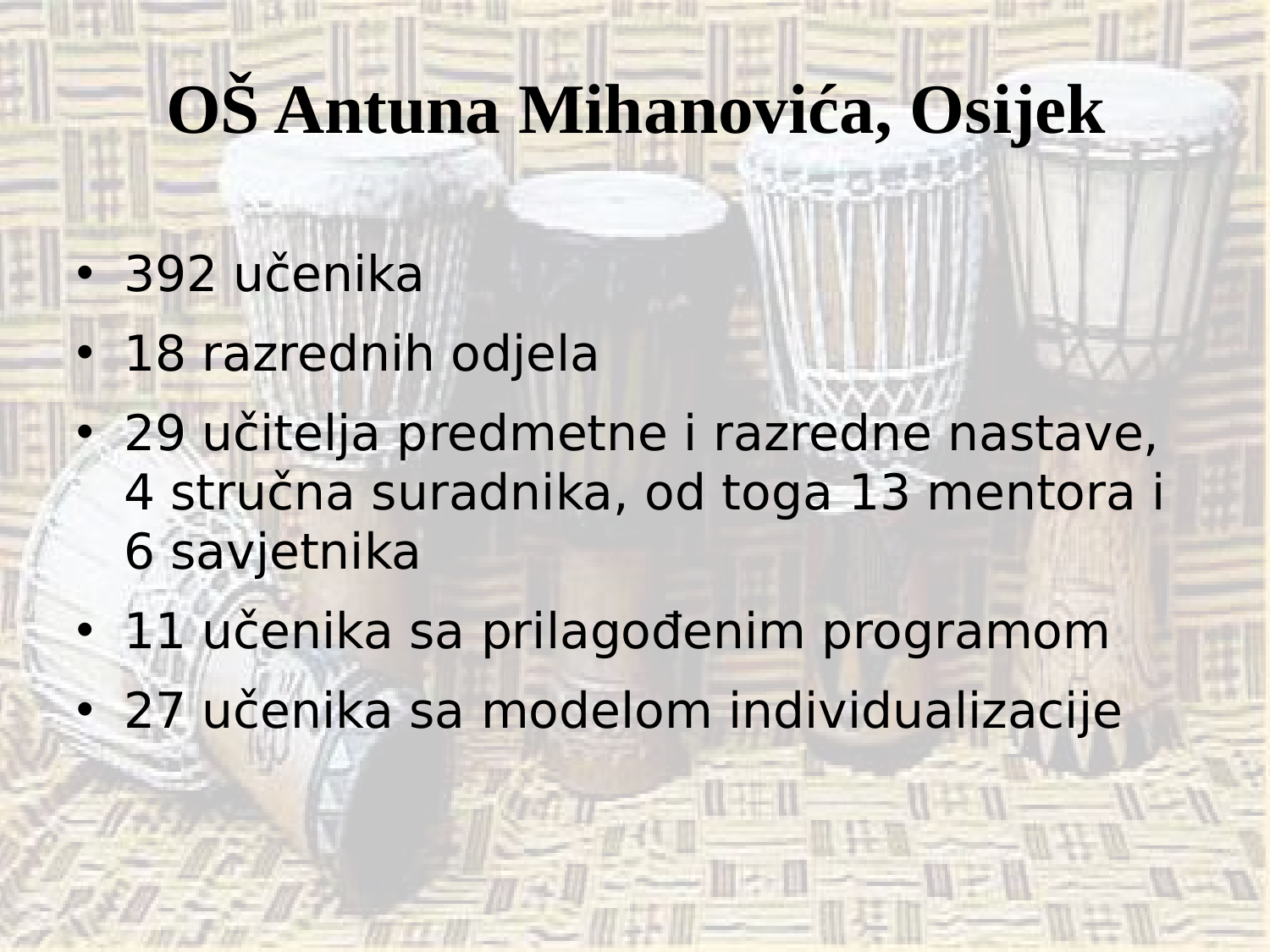

# OŠ Antuna Mihanovića, Osijek
392 učenika
18 razrednih odjela
29 učitelja predmetne i razredne nastave, 4 stručna suradnika, od toga 13 mentora i 6 savjetnika
11 učenika sa prilagođenim programom
27 učenika sa modelom individualizacije